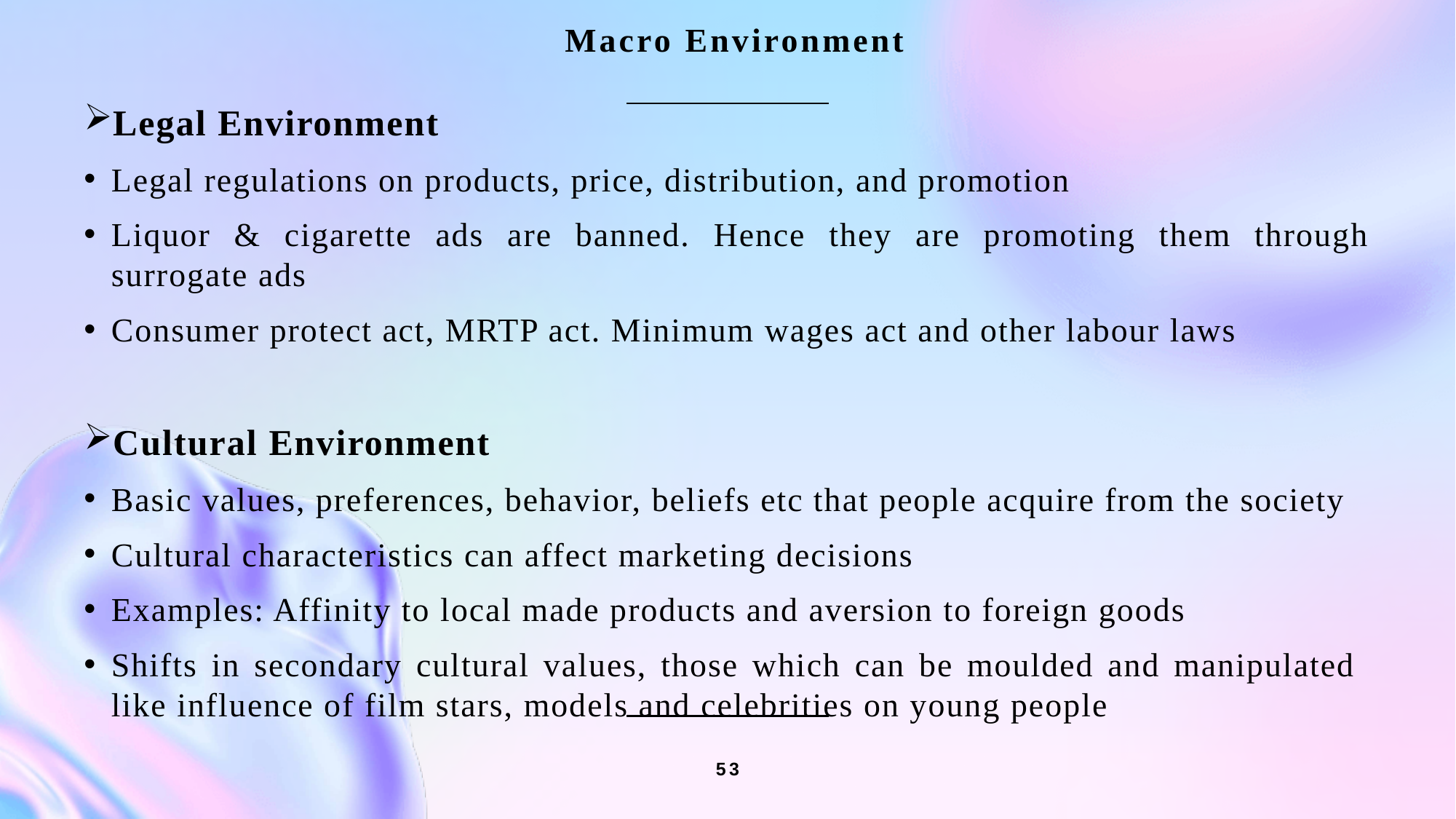

Macro Environment

Legal Environment
Legal regulations on products, price, distribution, and promotion
Liquor & cigarette ads are banned. Hence they are promoting them through surrogate ads
Consumer protect act, MRTP act. Minimum wages act and other labour laws

Cultural Environment
Basic values, preferences, behavior, beliefs etc that people acquire from the society
Cultural characteristics can affect marketing decisions
Examples: Affinity to local made products and aversion to foreign goods
Shifts in secondary cultural values, those which can be moulded and manipulated  like influence of film stars, models and celebrities on young people

#
53